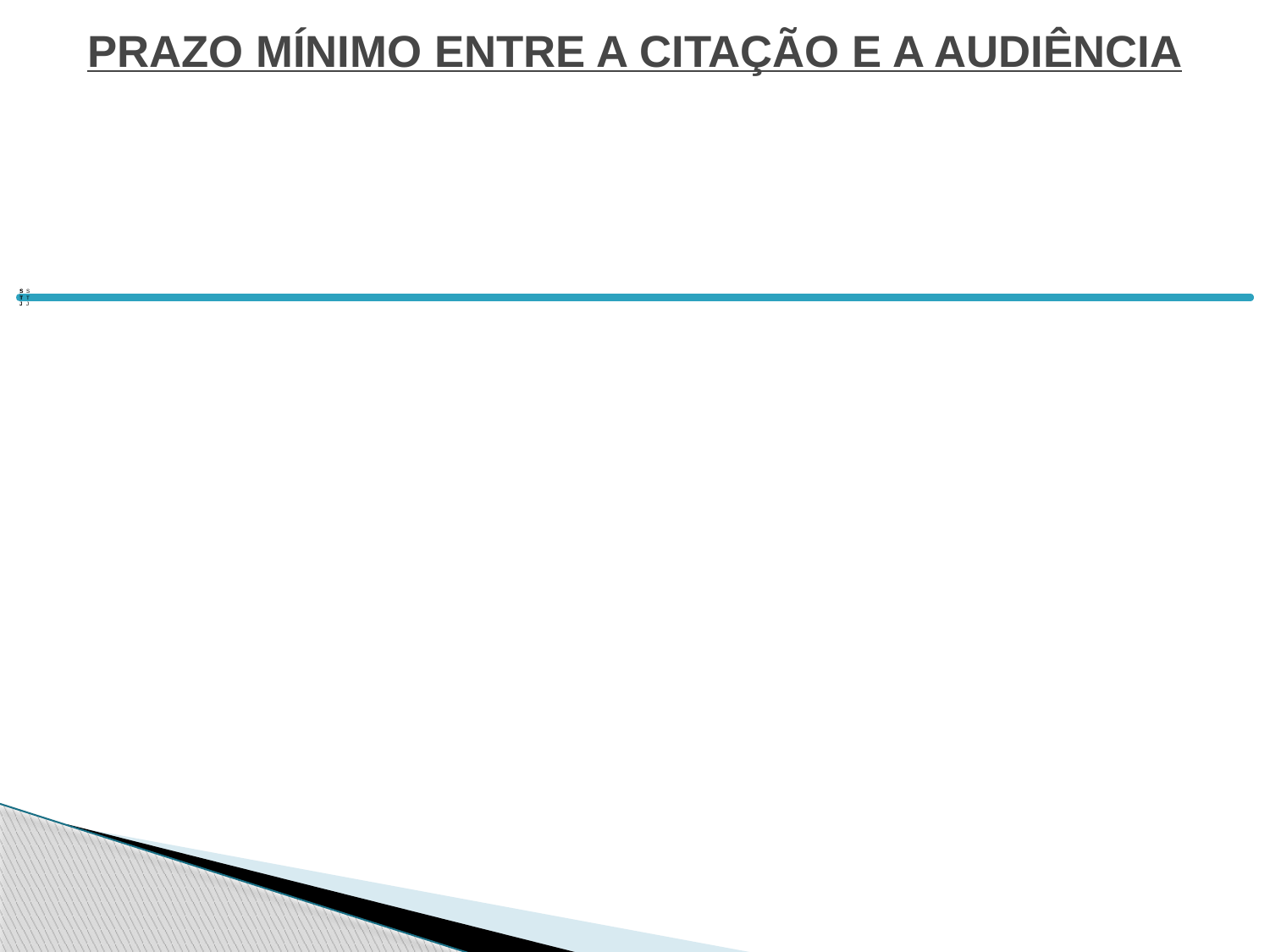

# PRAZO MÍNIMO ENTRE A Citação E A AUDIÊNCIA